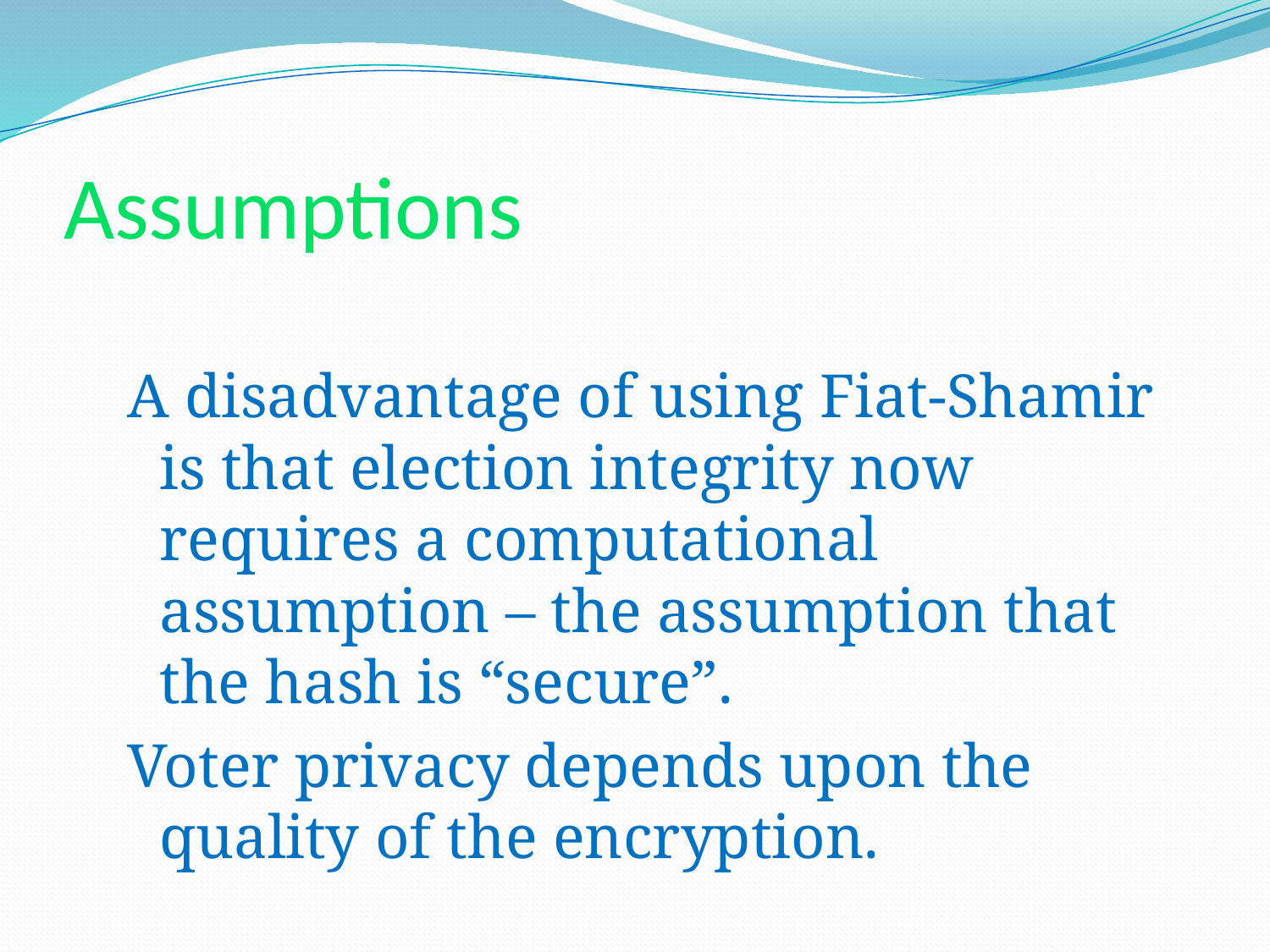

# Assumptions

A disadvantage of using Fiat-Shamir is that election integrity now requires a computational assumption – the assumption that the hash is “secure”.
Voter privacy depends upon the quality of the encryption.